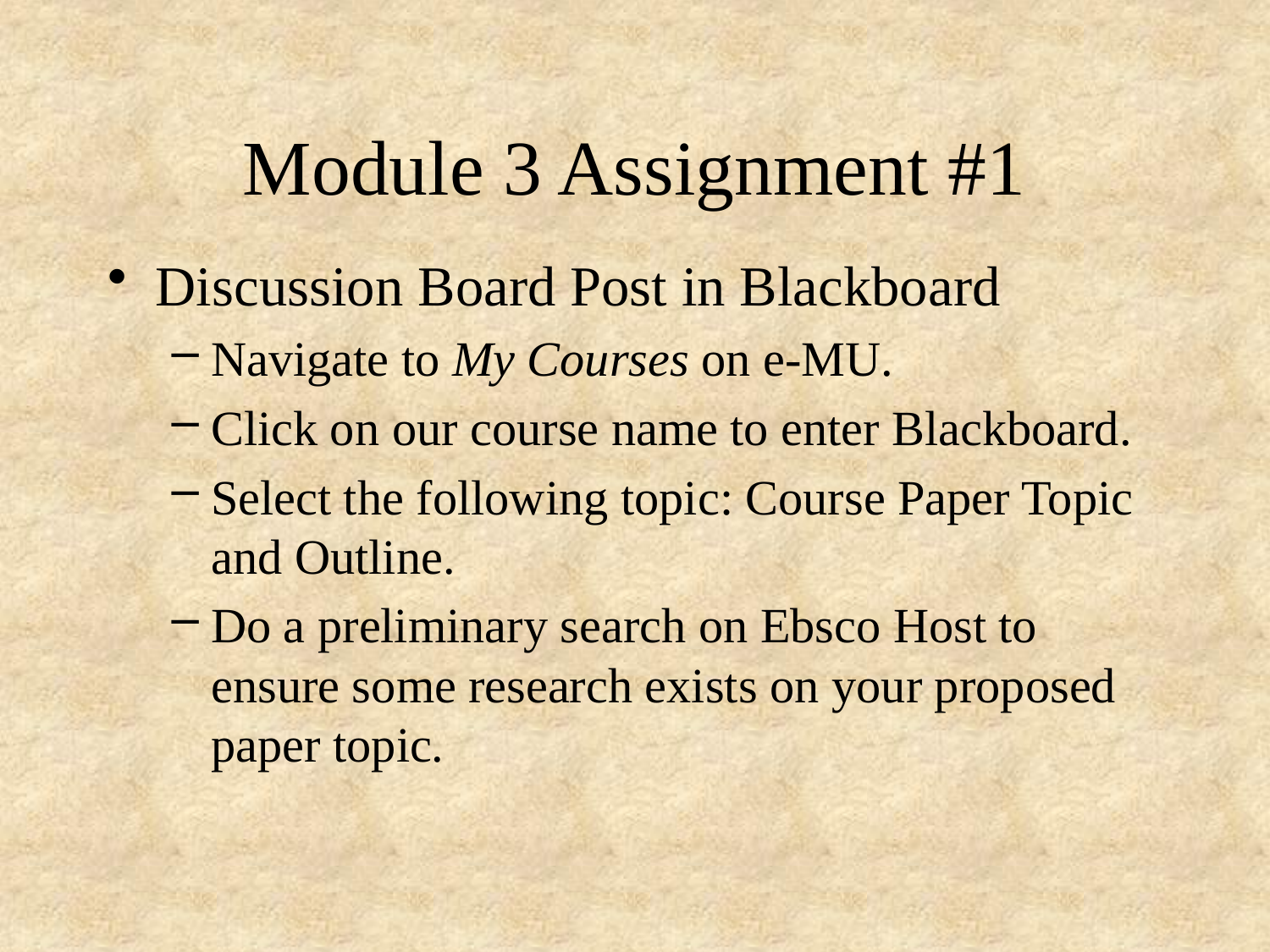

# Module 3 Assignment #1
Discussion Board Post in Blackboard
Navigate to My Courses on e-MU.
Click on our course name to enter Blackboard.
Select the following topic: Course Paper Topic and Outline.
Do a preliminary search on Ebsco Host to ensure some research exists on your proposed paper topic.